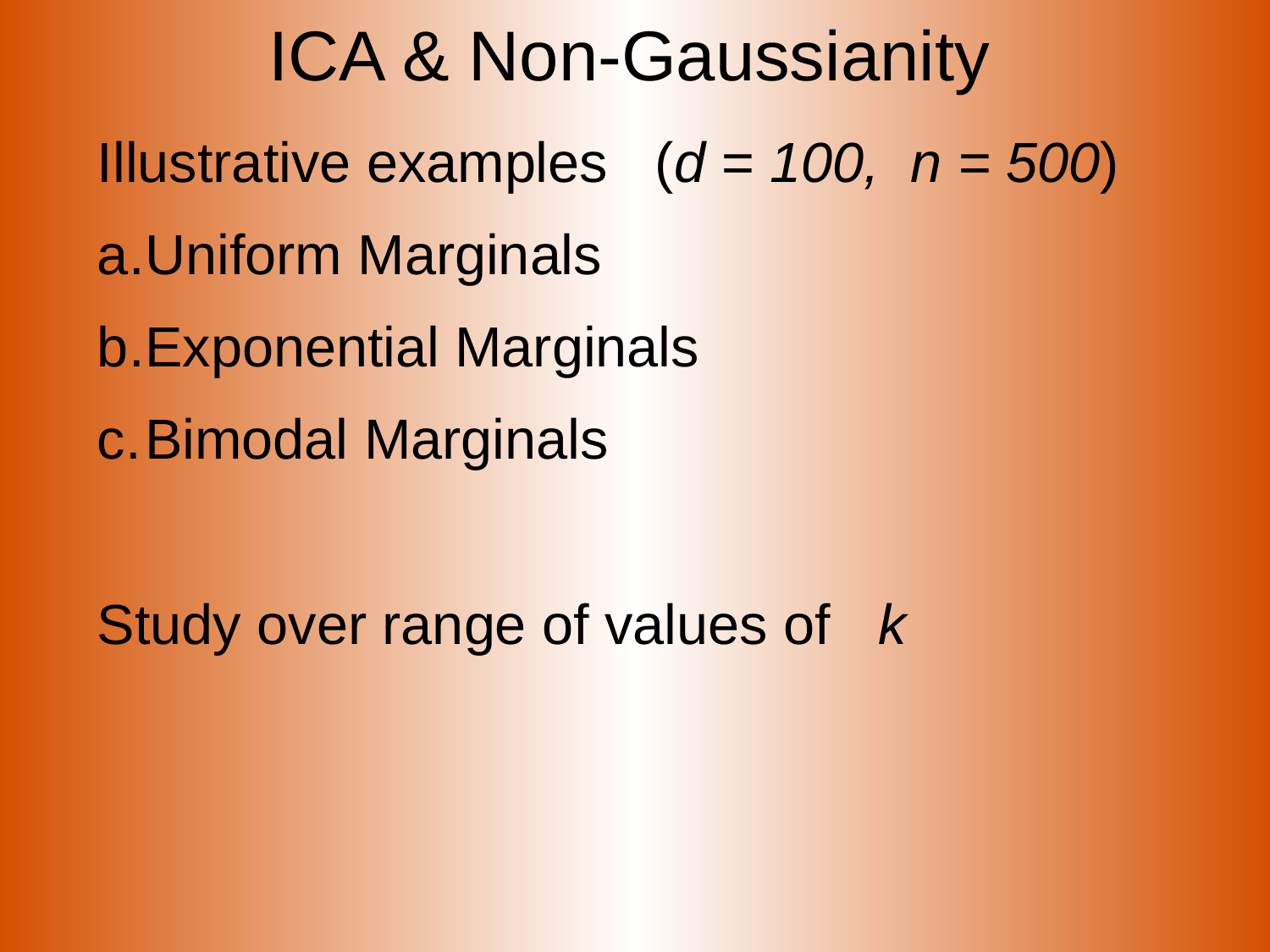

# ICA & Non-Gaussianity
Illustrative examples   (d = 100,  n = 500)
Uniform Marginals
Exponential Marginals
Bimodal Marginals

Study over range of values of   k